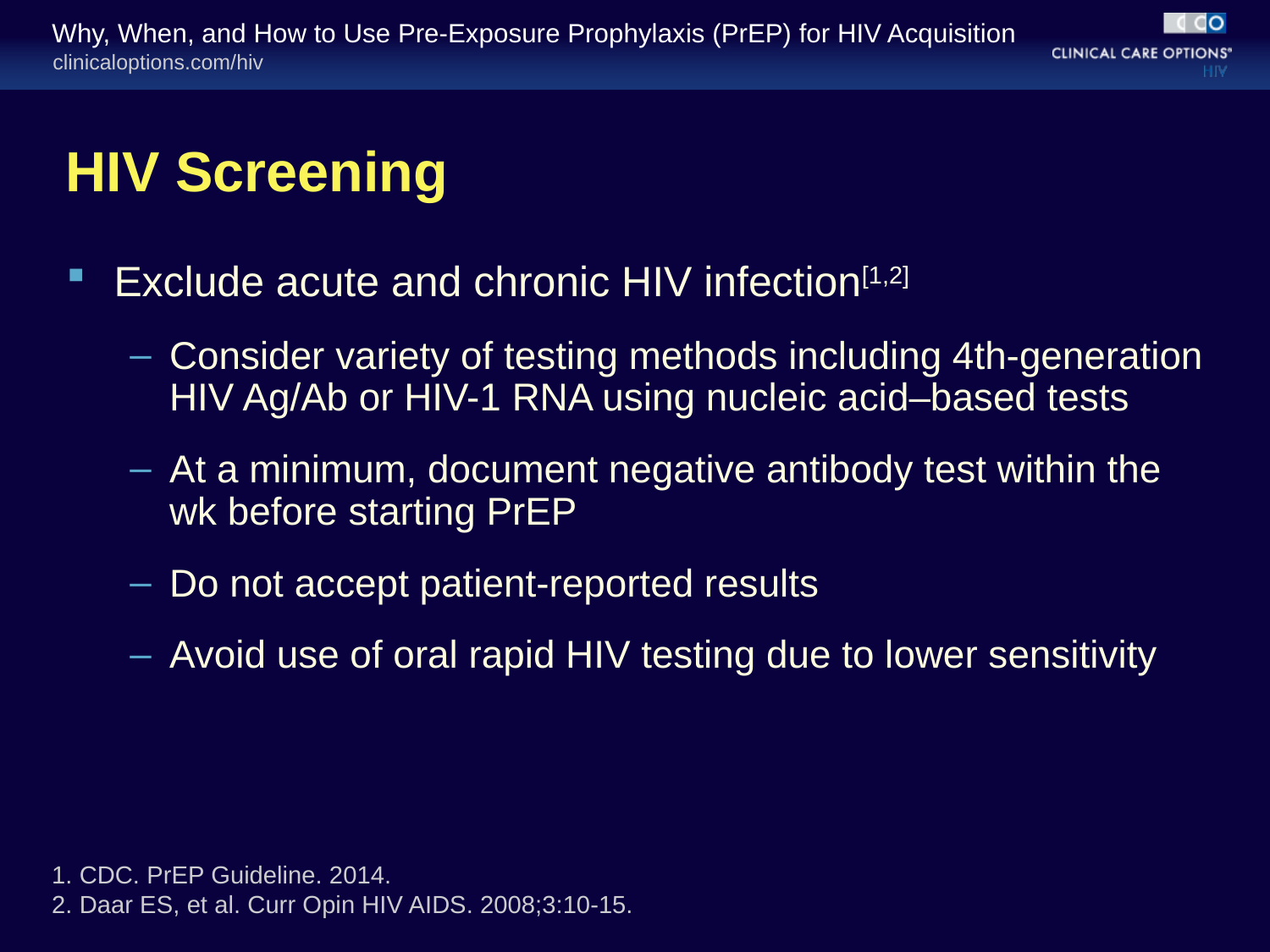

# HIV Screening
Exclude acute and chronic HIV infection[1,2]
Consider variety of testing methods including 4th-generation HIV Ag/Ab or HIV-1 RNA using nucleic acid–based tests
At a minimum, document negative antibody test within the wk before starting PrEP
Do not accept patient-reported results
Avoid use of oral rapid HIV testing due to lower sensitivity
1. CDC. PrEP Guideline. 2014.
2. Daar ES, et al. Curr Opin HIV AIDS. 2008;3:10-15.